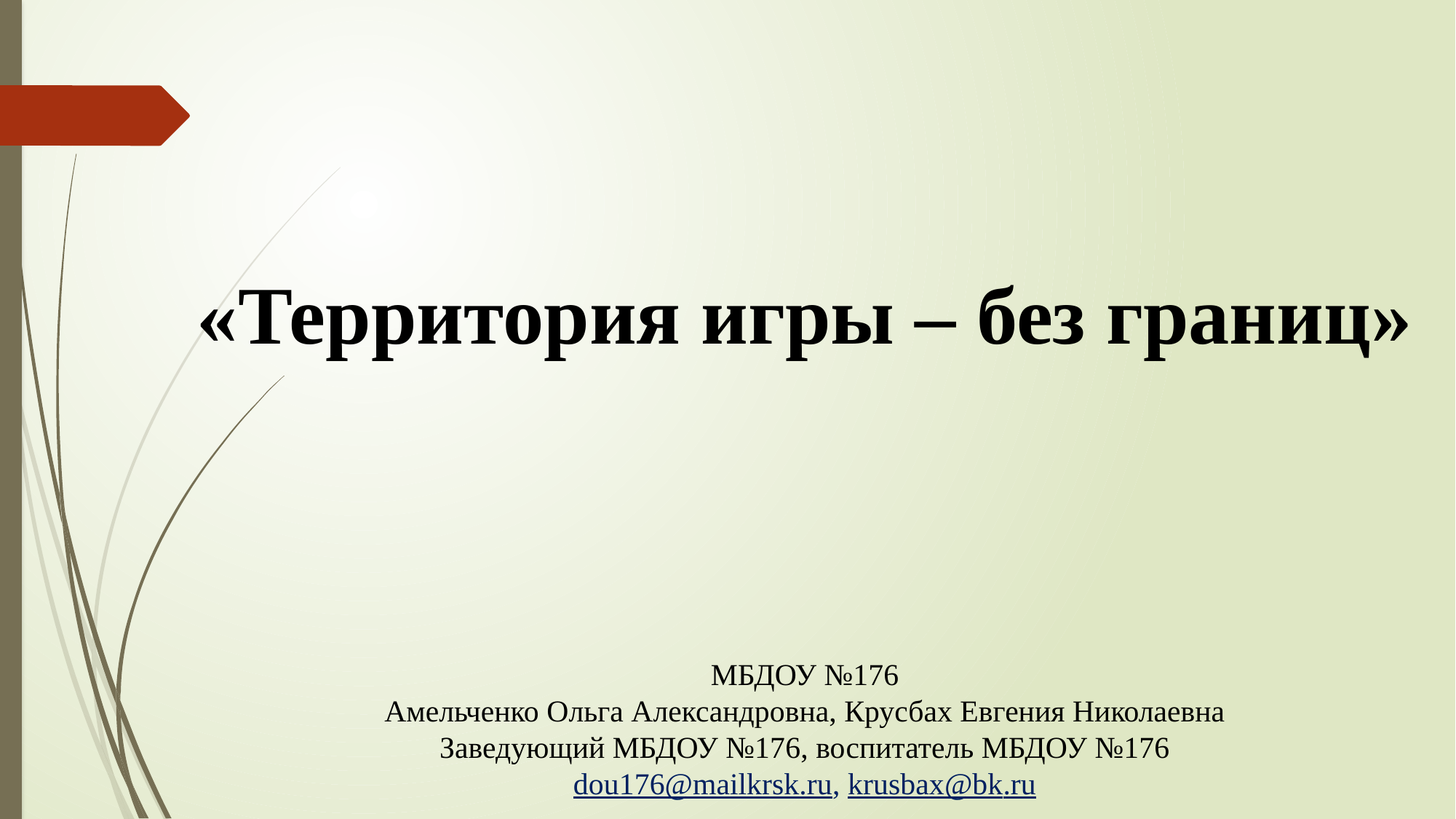

«Территория игры – без границ»

МБДОУ №176
Амельченко Ольга Александровна, Крусбах Евгения Николаевна
Заведующий МБДОУ №176, воспитатель МБДОУ №176
dou176@mailkrsk.ru, krusbax@bk.ru